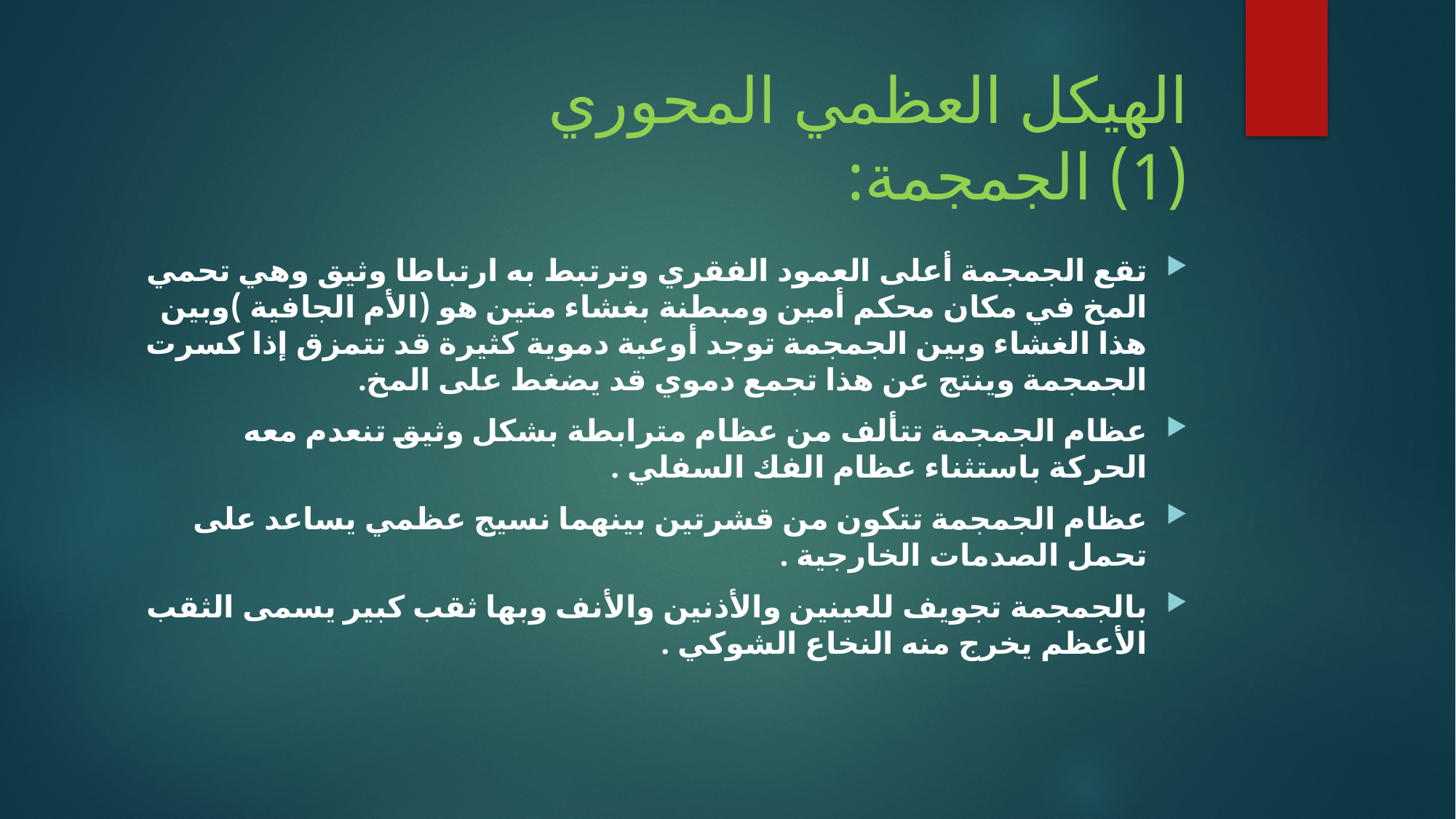

# الهيكل العظمي المحوري (1) الجمجمة:
تقع الجمجمة أعلى العمود الفقري وترتبط به ارتباطا وثيق وهي تحمي المخ في مكان محكم أمين ومبطنة بغشاء متين هو (الأم الجافية )وبين هذا الغشاء وبين الجمجمة توجد أوعية دموية كثيرة قد تتمزق إذا كسرت الجمجمة وينتج عن هذا تجمع دموي قد يضغط على المخ.
عظام الجمجمة تتألف من عظام مترابطة بشكل وثيق تنعدم معه الحركة باستثناء عظام الفك السفلي .
عظام الجمجمة تتكون من قشرتين بينهما نسيج عظمي يساعد على تحمل الصدمات الخارجية .
بالجمجمة تجويف للعينين والأذنين والأنف وبها ثقب كبير يسمى الثقب الأعظم يخرج منه النخاع الشوكي .